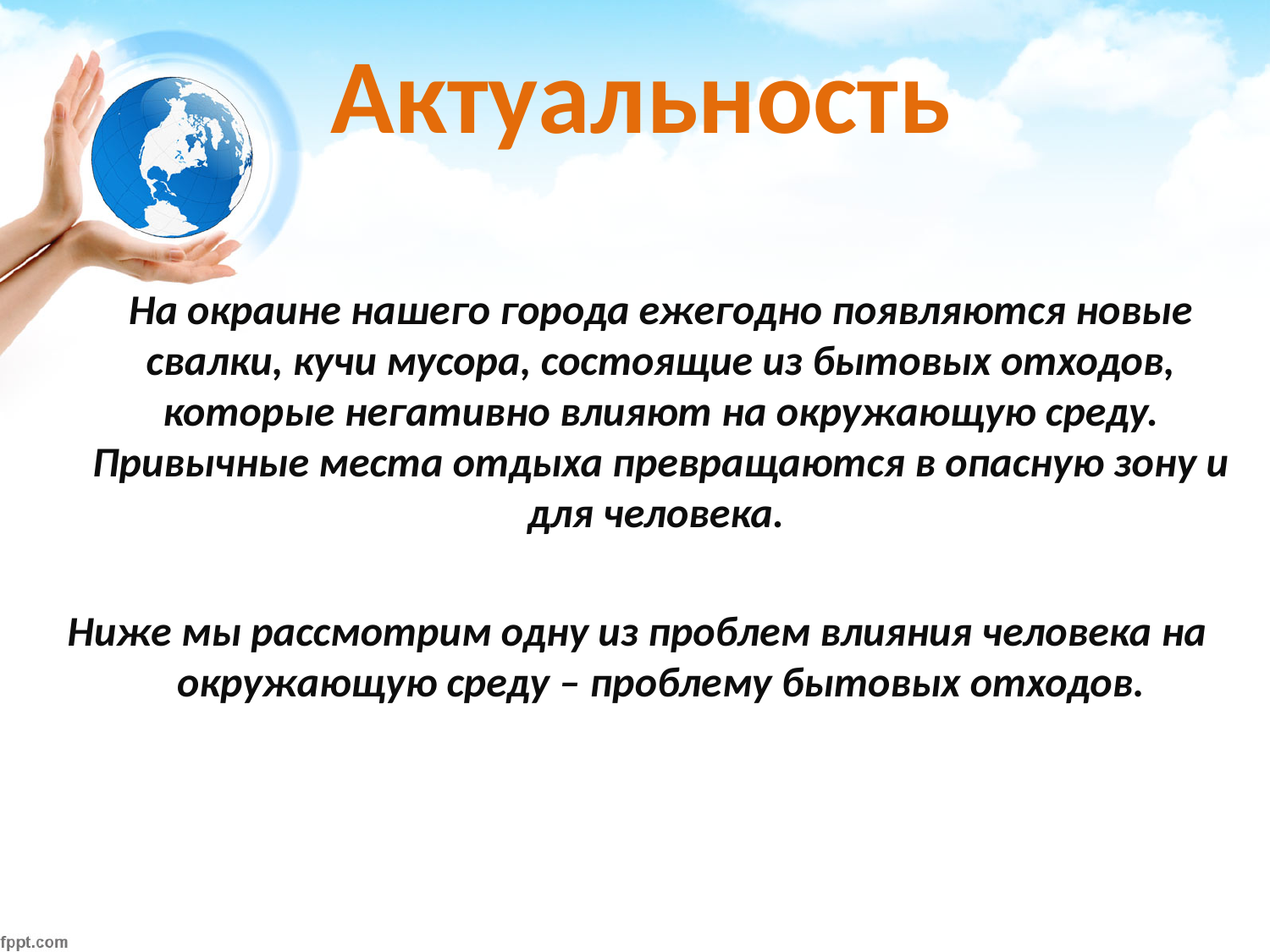

# Актуальность
     На окраине нашего города ежегодно появляются новые свалки, кучи мусора, состоящие из бытовых отходов, которые негативно влияют на окружающую среду. Привычные места отдыха превращаются в опасную зону и для человека.

Ниже мы рассмотрим одну из проблем влияния человека на окружающую среду – проблему бытовых отходов.